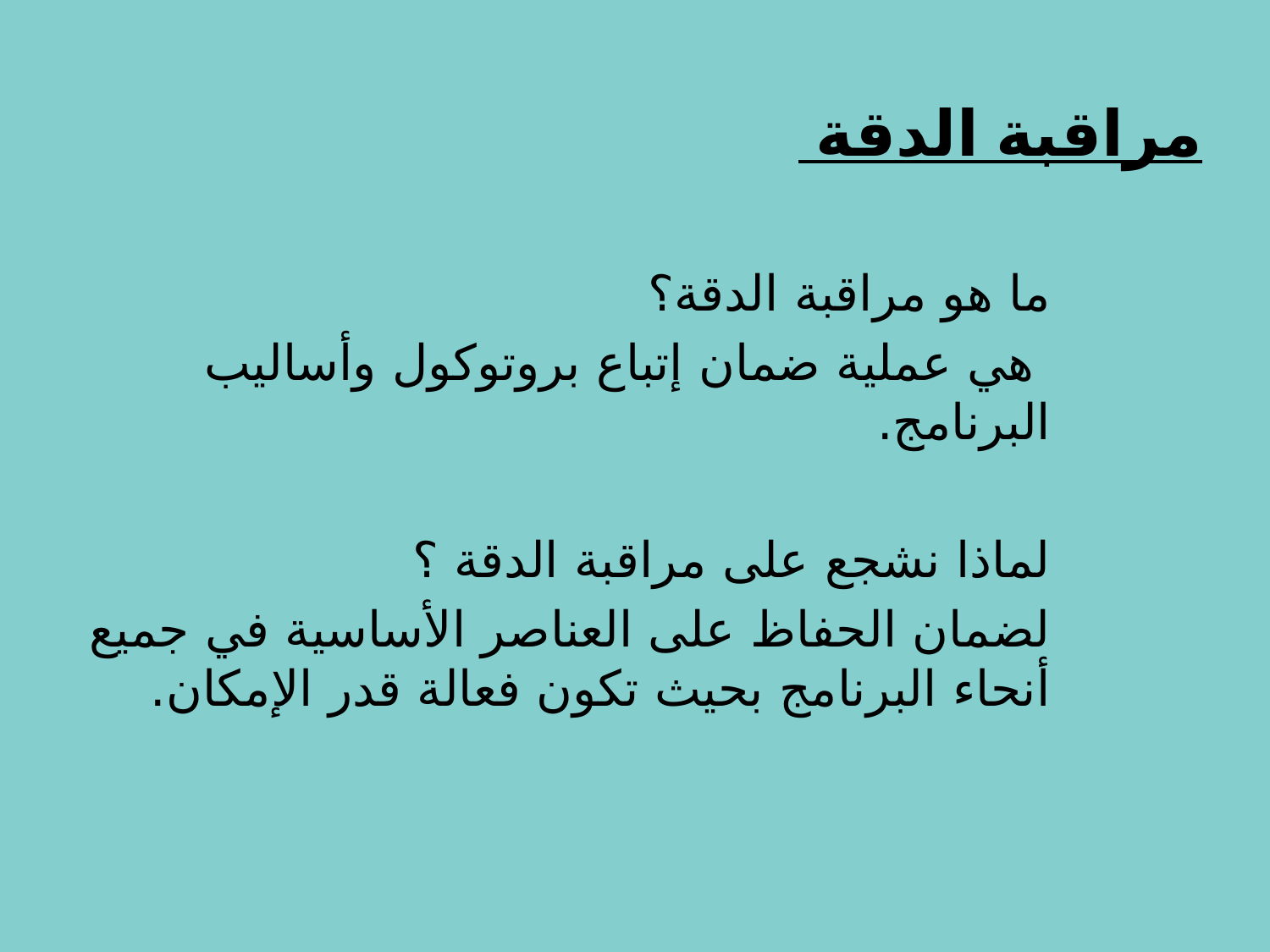

# مراقبة الدقة
ما هو مراقبة الدقة؟
 هي عملية ضمان إتباع بروتوكول وأساليب البرنامج.

لماذا نشجع على مراقبة الدقة ؟
لضمان الحفاظ على العناصر الأساسية في جميع أنحاء البرنامج بحيث تكون فعالة قدر الإمكان.